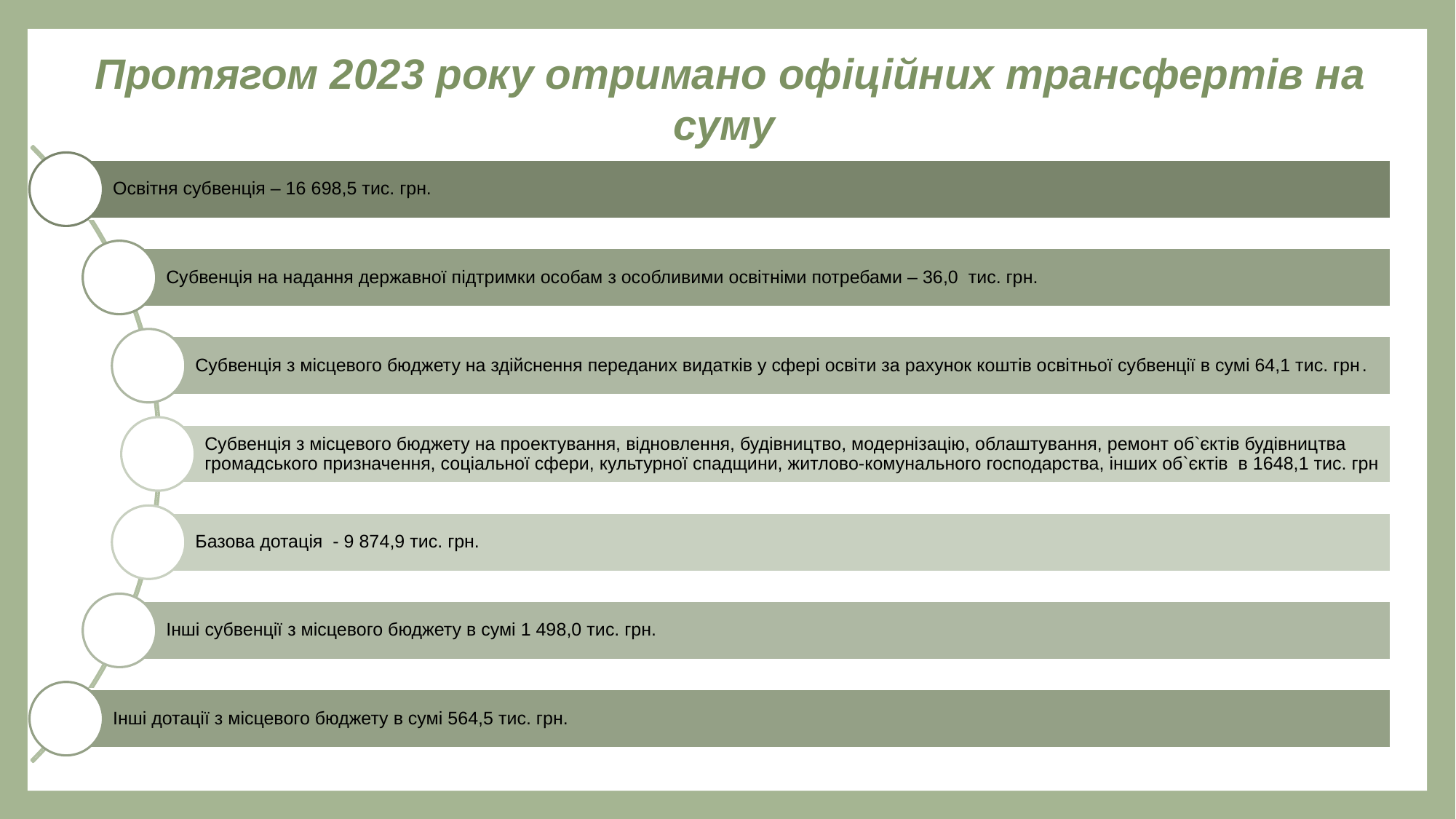

Протягом 2023 року отримано офіційних трансфертів на суму
30 384,1 тис. грн.
Освітня субвенція – 16 698,5 тис. грн.
Субвенція на надання державної підтримки особам з особливими освітніми потребами – 36,0  тис. грн.
Субвенція з місцевого бюджету на здійснення переданих видатків у сфері освіти за рахунок коштів освітньої субвенції в сумі 64,1 тис. грн.
Субвенція з місцевого бюджету на проектування, відновлення, будівництво, модернізацію, облаштування, ремонт об`єктів будівництва громадського призначення, соціальної сфери, культурної спадщини, житлово-комунального господарства, інших об`єктів  в 1648,1 тис. грн
Базова дотація  - 9 874,9 тис. грн.
Інші субвенції з місцевого бюджету в сумі 1 498,0 тис. грн.
Інші дотації з місцевого бюджету в сумі 564,5 тис. грн.